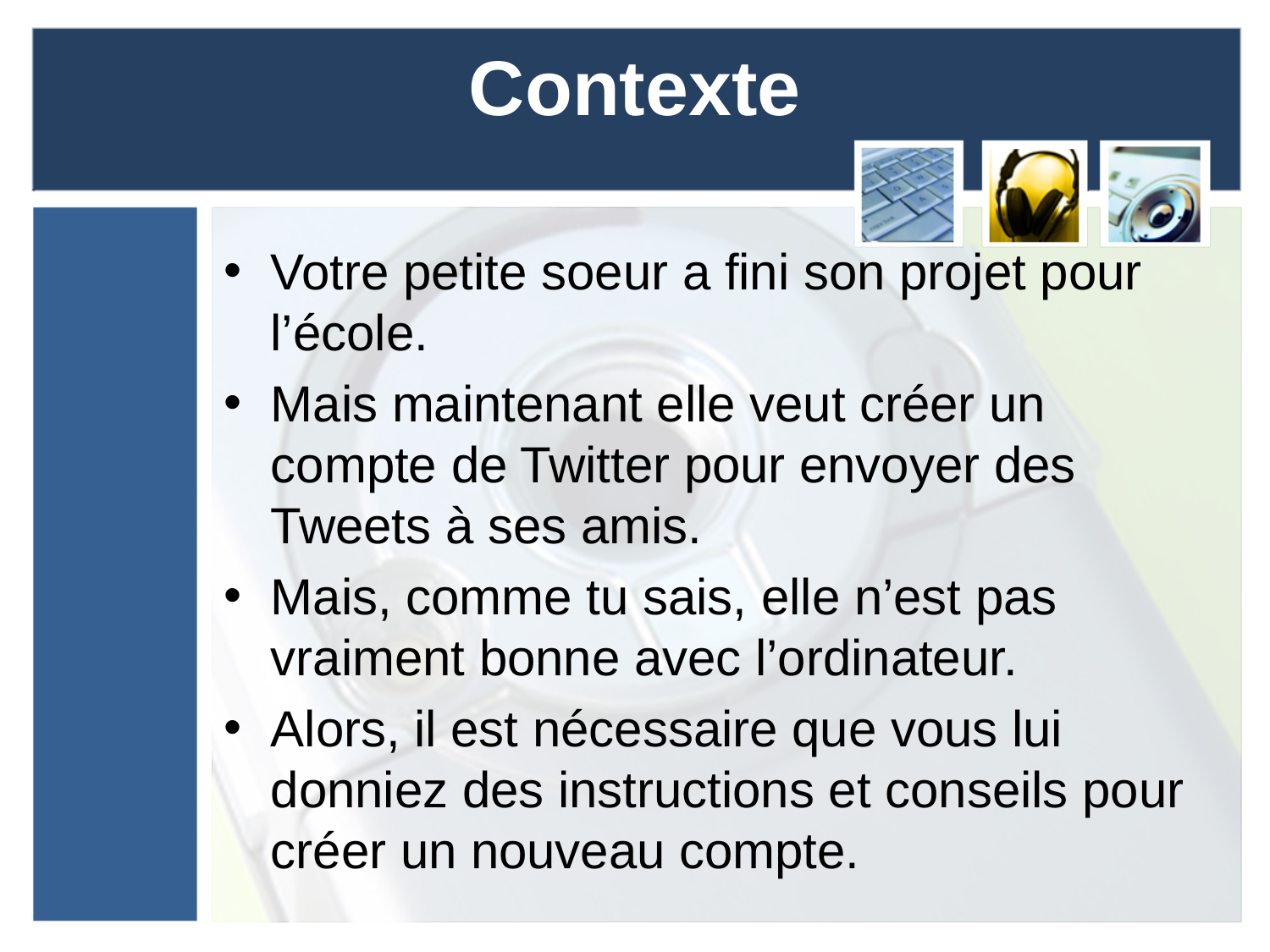

# Contexte
Votre petite soeur a fini son projet pour l’école.
Mais maintenant elle veut créer un compte de Twitter pour envoyer des Tweets à ses amis.
Mais, comme tu sais, elle n’est pas vraiment bonne avec l’ordinateur.
Alors, il est nécessaire que vous lui donniez des instructions et conseils pour créer un nouveau compte.